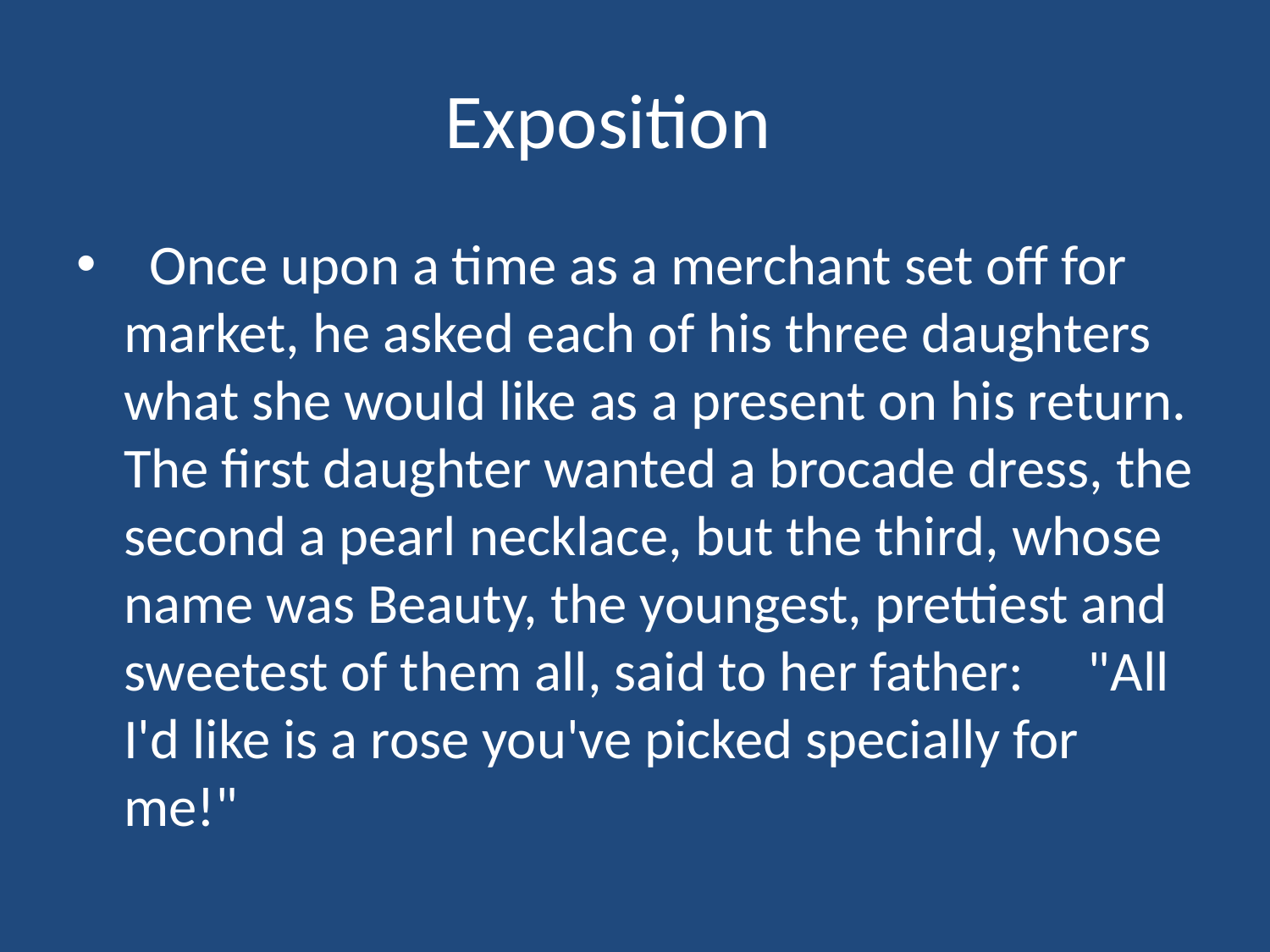

# Exposition
  Once upon a time as a merchant set off for market, he asked each of his three daughters what she would like as a present on his return. The first daughter wanted a brocade dress, the second a pearl necklace, but the third, whose name was Beauty, the youngest, prettiest and sweetest of them all, said to her father:     "All I'd like is a rose you've picked specially for me!"